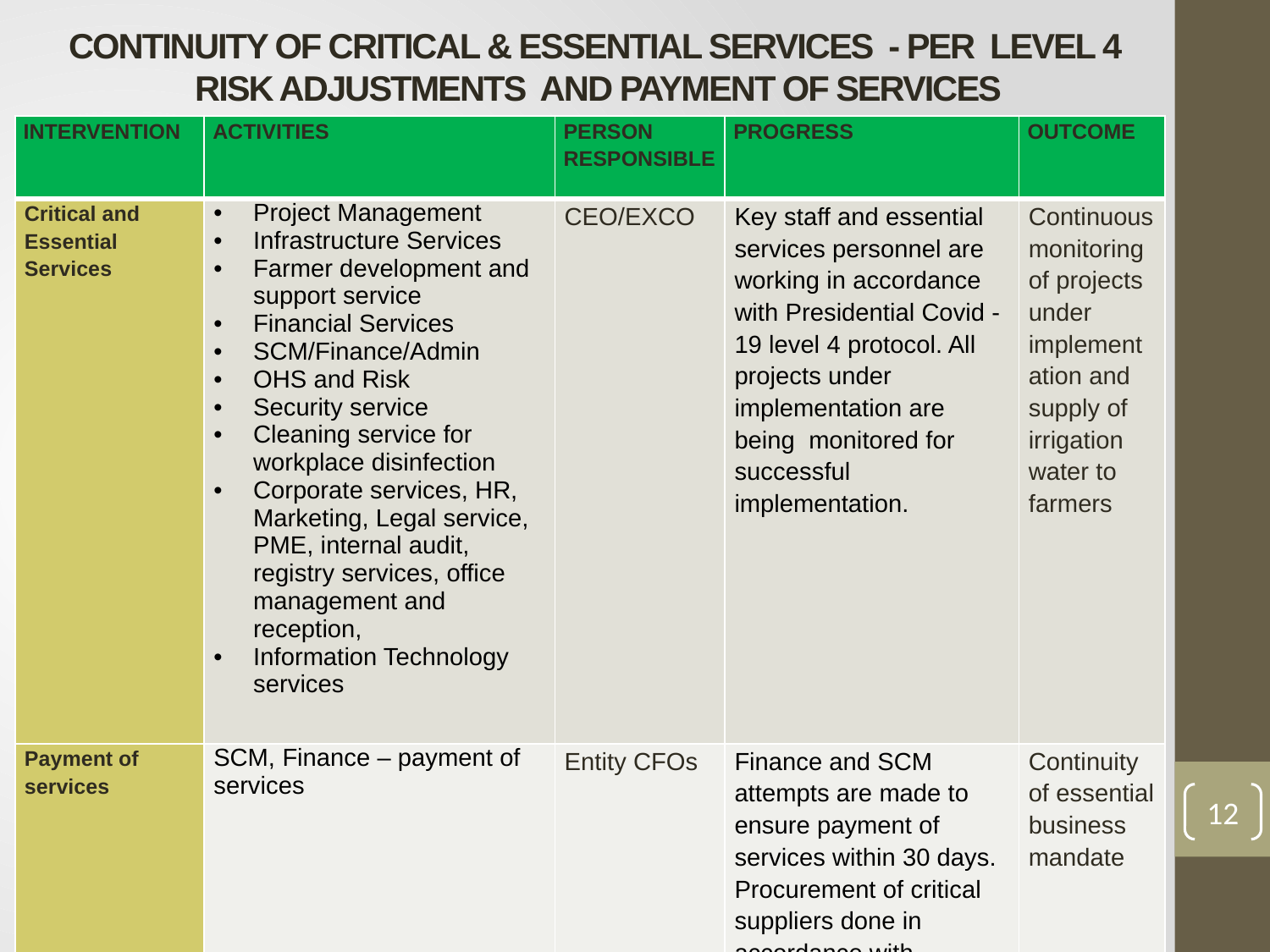

# CONTINUITY OF CRITICAL & ESSENTIAL SERVICES  - PER  LEVEL 4  RISK ADJUSTMENTS  AND PAYMENT OF SERVICES
| INTERVENTION | ACTIVITIES | PERSON RESPONSIBLE | PROGRESS | OUTCOME |
| --- | --- | --- | --- | --- |
| Critical and Essential Services | Project Management Infrastructure Services Farmer development and support service Financial Services SCM/Finance/Admin OHS and Risk Security service Cleaning service for workplace disinfection Corporate services, HR, Marketing, Legal service, PME, internal audit, registry services, office management and reception, Information Technology services | CEO/EXCO | Key staff and essential services personnel are working in accordance with Presidential Covid -19 level 4 protocol. All projects under implementation are being monitored for successful implementation. | Continuous monitoring of projects under implementation and supply of irrigation water to farmers |
| Payment of services | SCM, Finance – payment of services | Entity CFOs | Finance and SCM attempts are made to ensure payment of services within 30 days. Procurement of critical suppliers done in accordance with National Treasury directive. | Continuity of essential business mandate |
12